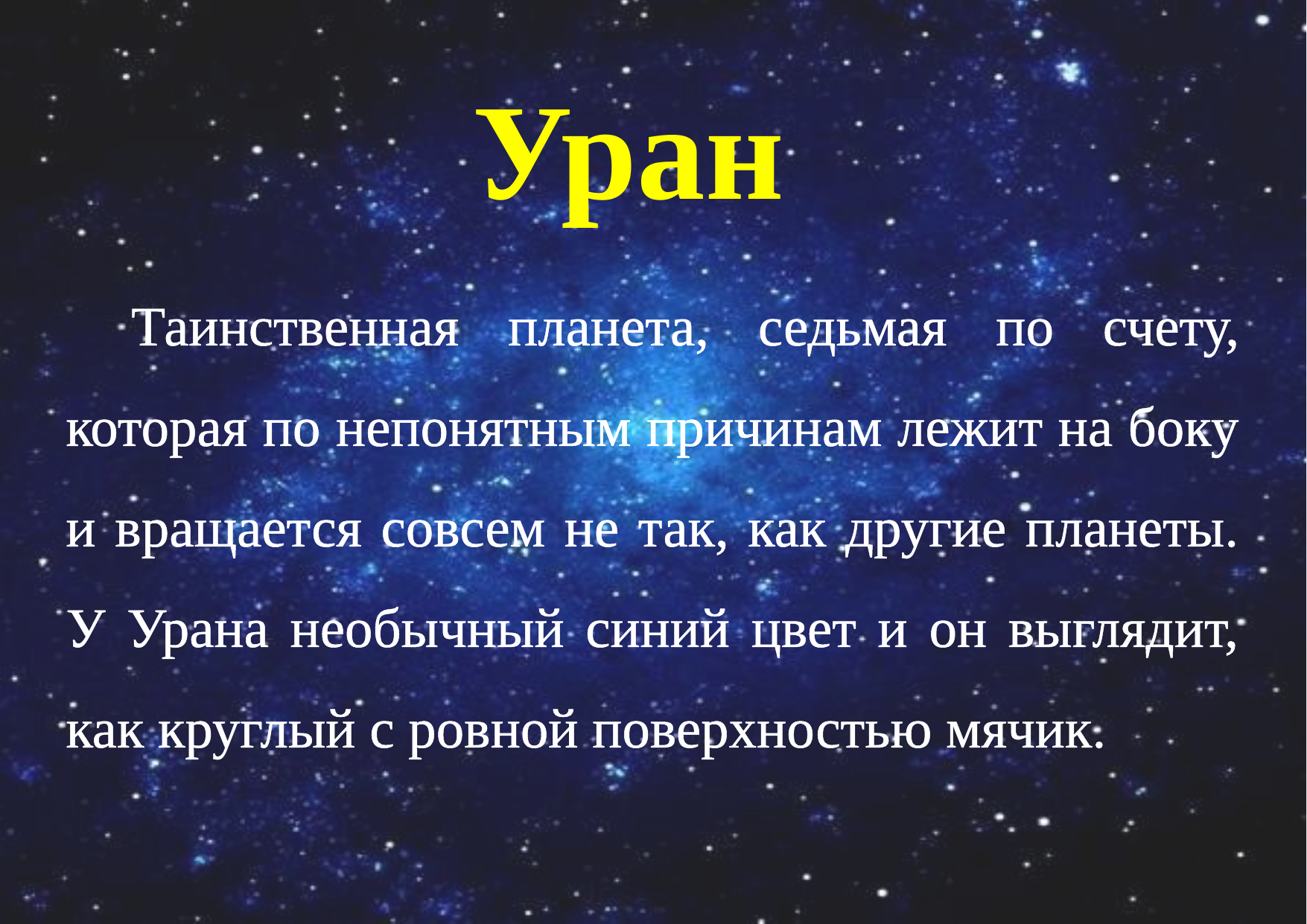

Уран
Таинственная планета, седьмая по счету, которая по непонятным причинам лежит на боку и вращается совсем не так, как другие планеты. У Урана необычный синий цвет и он выглядит, как круглый с ровной поверхностью мячик.